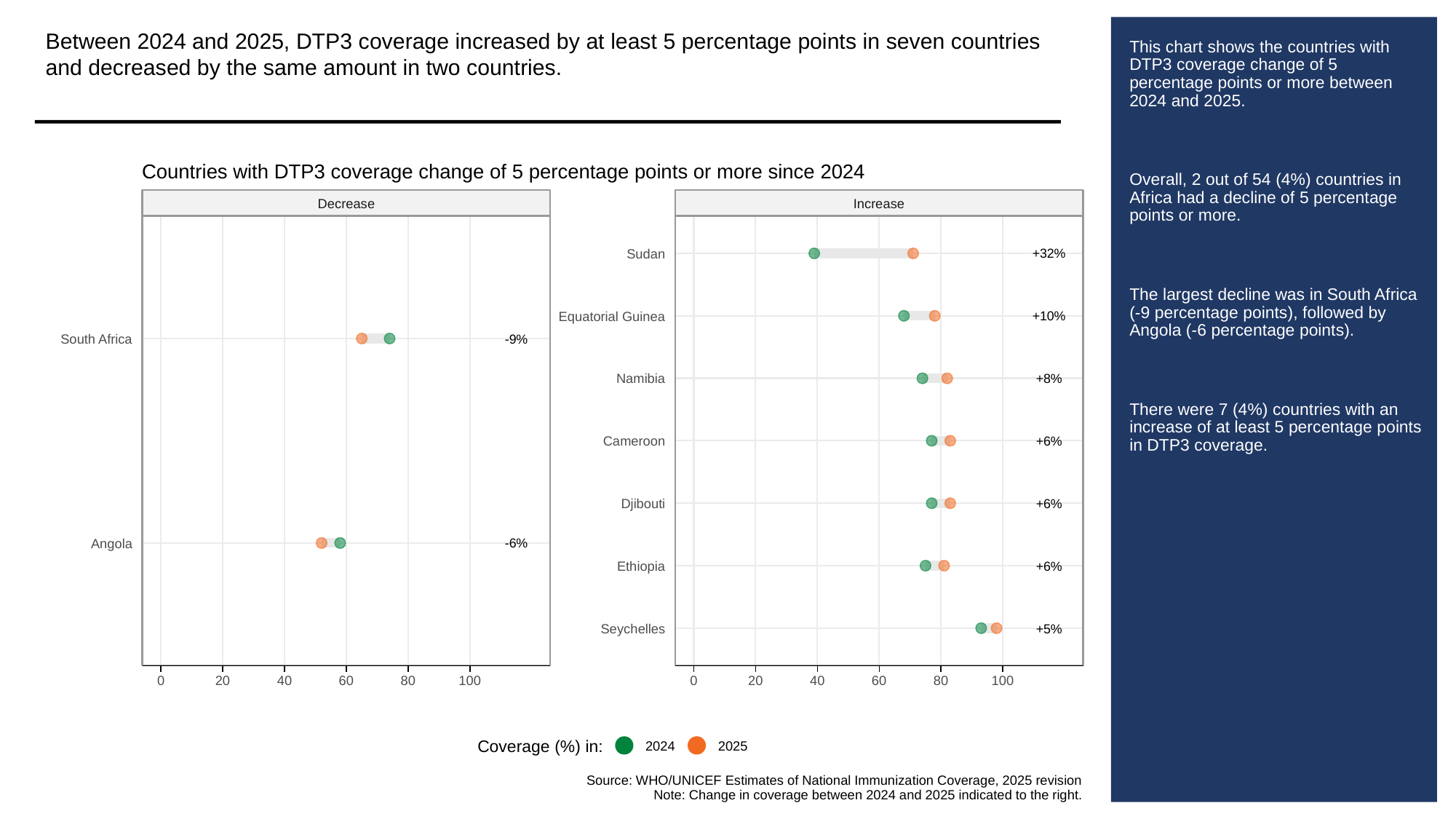

Between 2024 and 2025, DTP3 coverage increased by at least 5 percentage points in seven countries and decreased by the same amount in two countries.
# This chart shows the countries with DTP3 coverage change of 5 percentage points or more between 2024 and 2025.

Overall, 2 out of 54 (4%) countries in Africa had a decline of 5 percentage points or more.

The largest decline was in South Africa (-9 percentage points), followed by Angola (-6 percentage points).

There were 7 (4%) countries with an increase of at least 5 percentage points in DTP3 coverage.

Countries with DTP3 coverage change of 5 percentage points or more since 2024

Decrease
Increase

Sudan
+32%

Equatorial Guinea
+10%

South Africa
-9%

Namibia
+8%

Cameroon
+6%

Djibouti
+6%

Angola
-6%

Ethiopia
+6%

Seychelles
+5%

0
20
40
60
80
100
0
20
40
60
80
100

Coverage (%) in:
2024
2025
Source: WHO/UNICEF Estimates of National Immunization Coverage, 2025 revision
Note: Change in coverage between 2024 and 2025 indicated to the right.